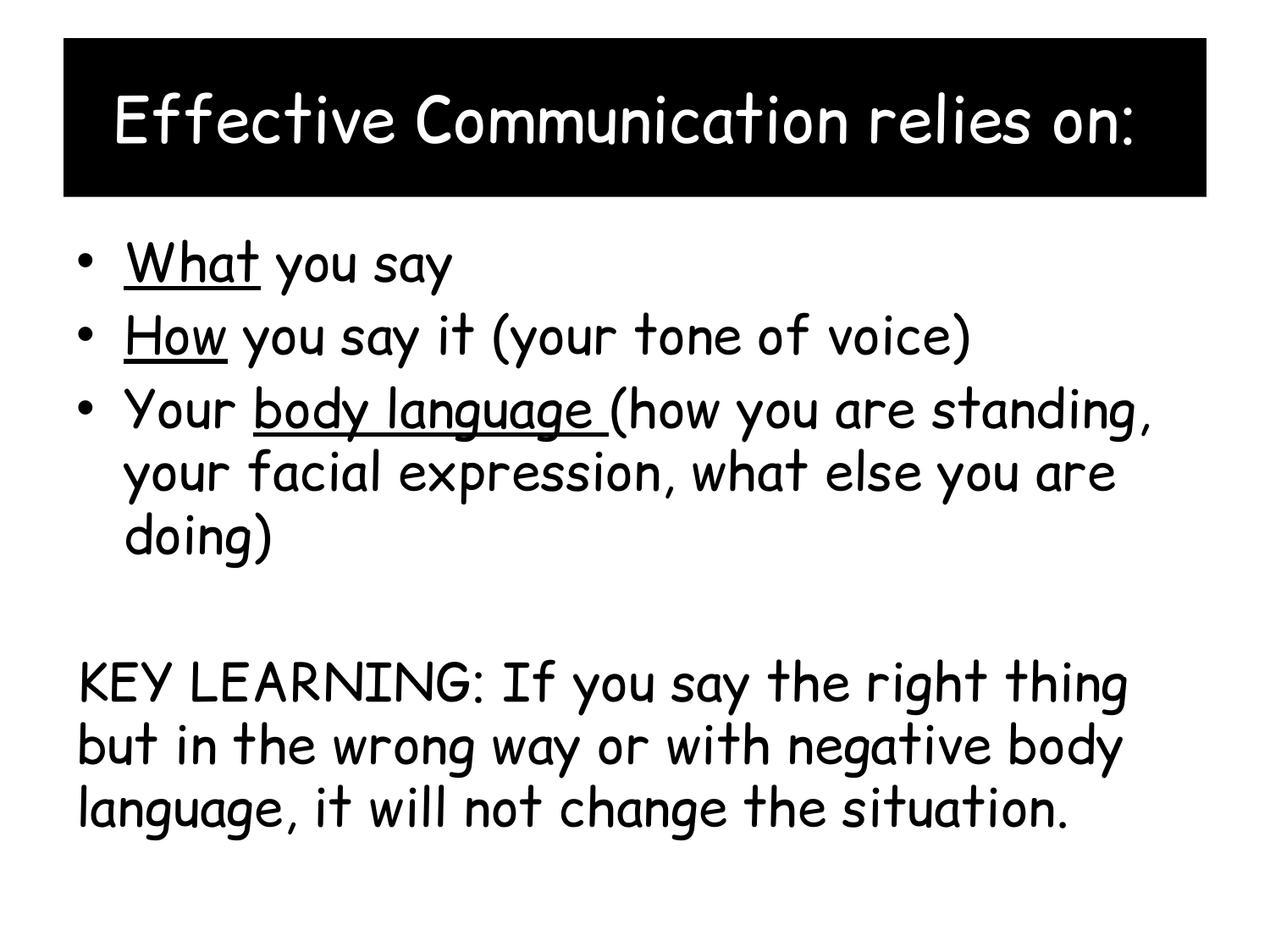

# Effective Communication relies on:
What you say
How you say it (your tone of voice)
Your body language (how you are standing, your facial expression, what else you are doing)

KEY LEARNING: If you say the right thing but in the wrong way or with negative body language, it will not change the situation.